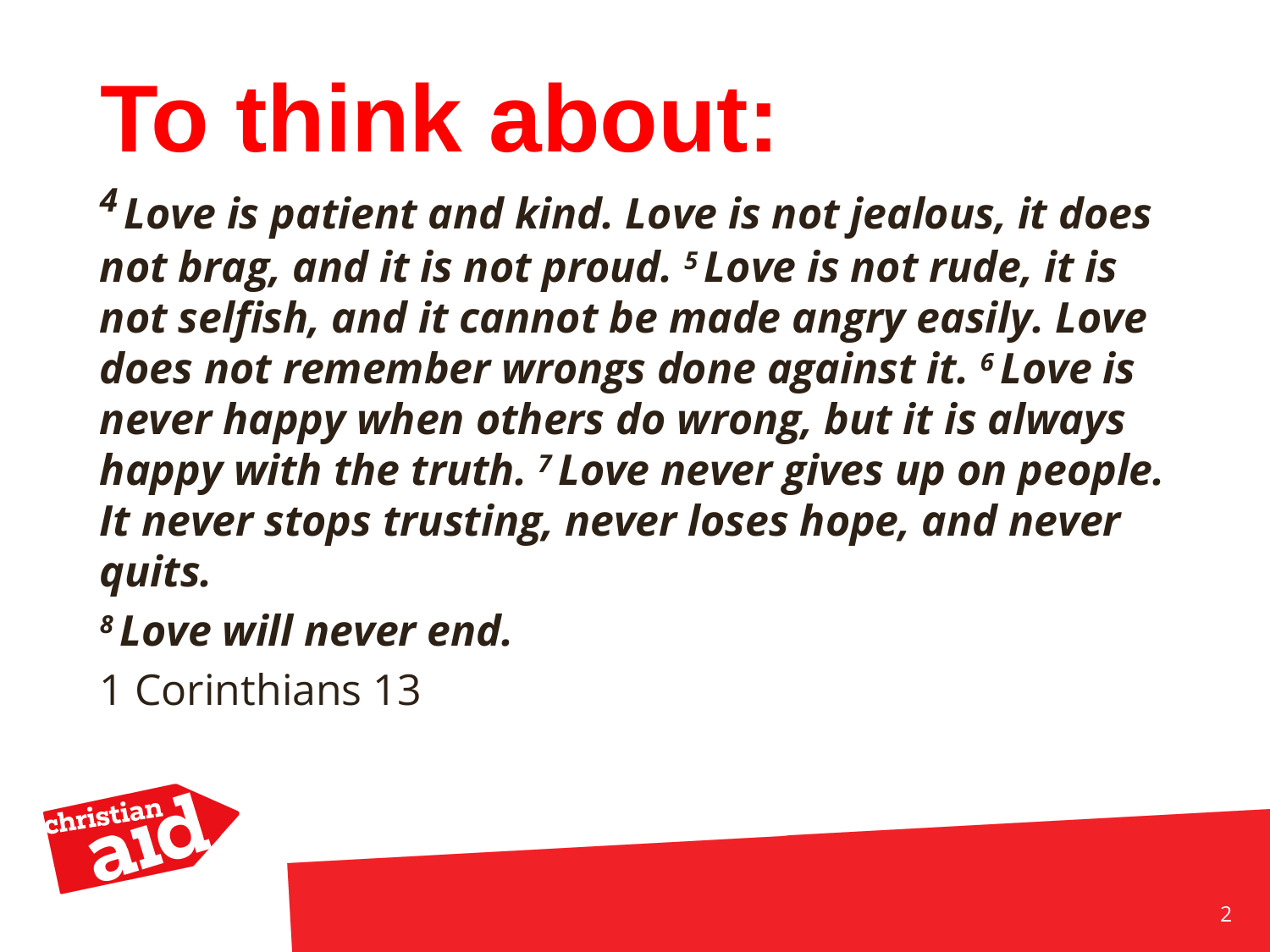

# To think about:
4 Love is patient and kind. Love is not jealous, it does not brag, and it is not proud. 5 Love is not rude, it is not selfish, and it cannot be made angry easily. Love does not remember wrongs done against it. 6 Love is never happy when others do wrong, but it is always happy with the truth. 7 Love never gives up on people. It never stops trusting, never loses hope, and never quits.
8 Love will never end.
1 Corinthians 13

2